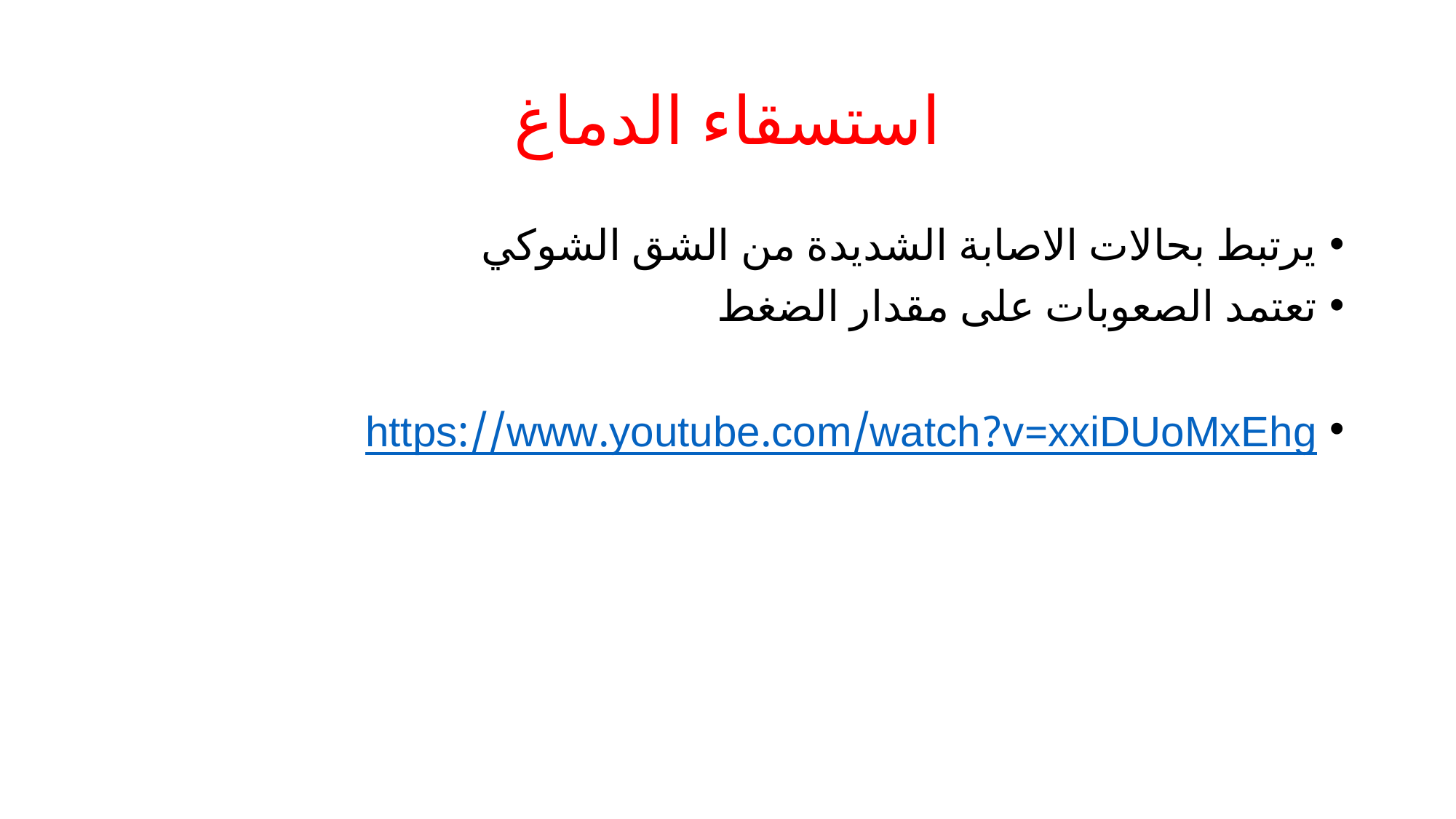

# استسقاء الدماغ
يرتبط بحالات الاصابة الشديدة من الشق الشوكي
تعتمد الصعوبات على مقدار الضغط

https://www.youtube.com/watch?v=xxiDUoMxEhg